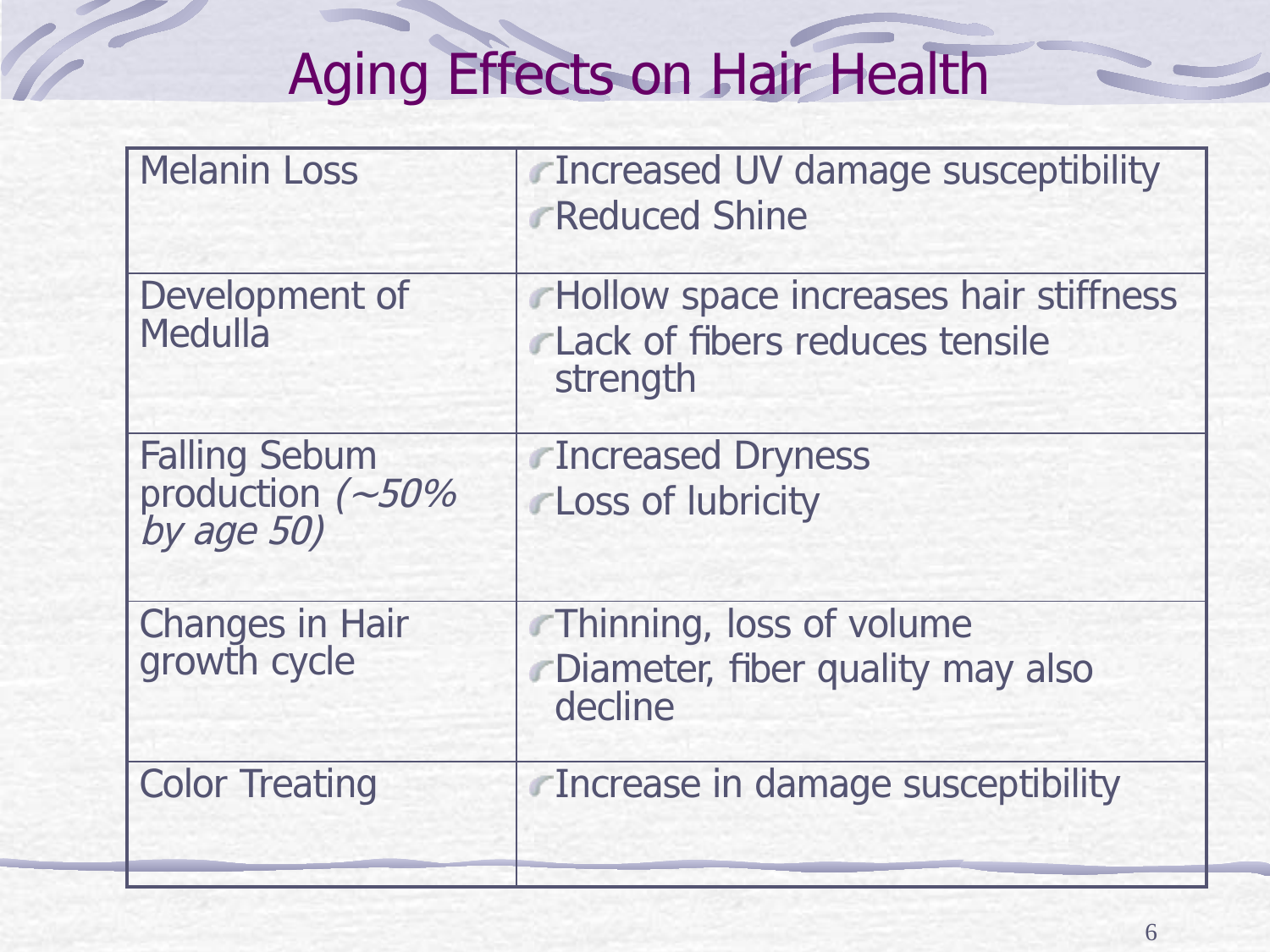

Aging Effects on Hair Health
| Melanin Loss | Increased UV damage susceptibility Reduced Shine |
| --- | --- |
| Development of Medulla | Hollow space increases hair stiffness Lack of fibers reduces tensile strength |
| Falling Sebum production (~50% by age 50) | Increased Dryness Loss of lubricity |
| Changes in Hair growth cycle | Thinning, loss of volume Diameter, fiber quality may also decline |
| Color Treating | Increase in damage susceptibility |

6